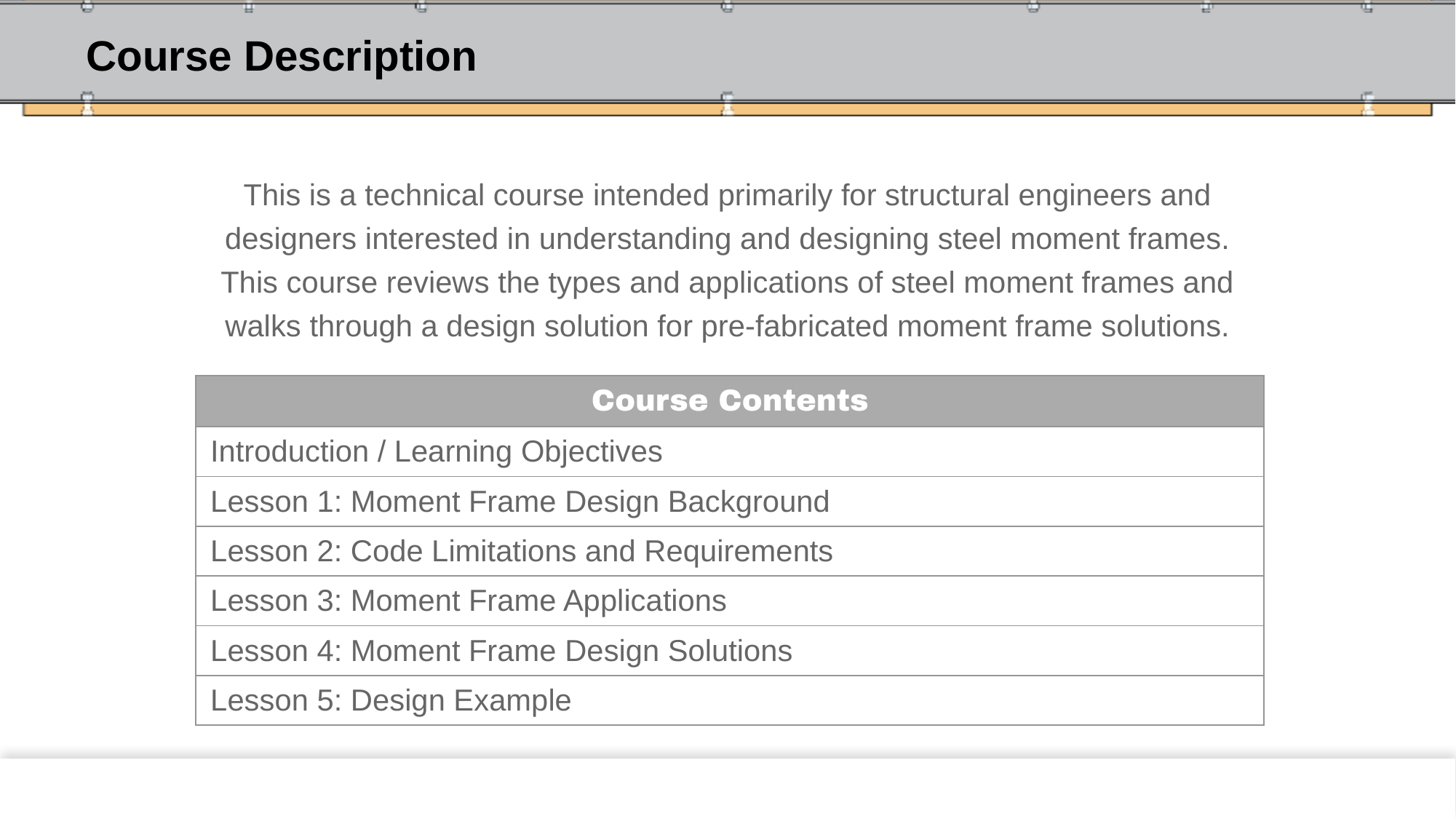

# Course Description
This is a technical course intended primarily for structural engineers and designers interested in understanding and designing steel moment frames. This course reviews the types and applications of steel moment frames and walks through a design solution for pre-fabricated moment frame solutions.
| Course Contents |
| --- |
| Introduction / Learning Objectives |
| Lesson 1: Moment Frame Design Background |
| Lesson 2: Code Limitations and Requirements |
| Lesson 3: Moment Frame Applications |
| Lesson 4: Moment Frame Design Solutions |
| Lesson 5: Design Example |